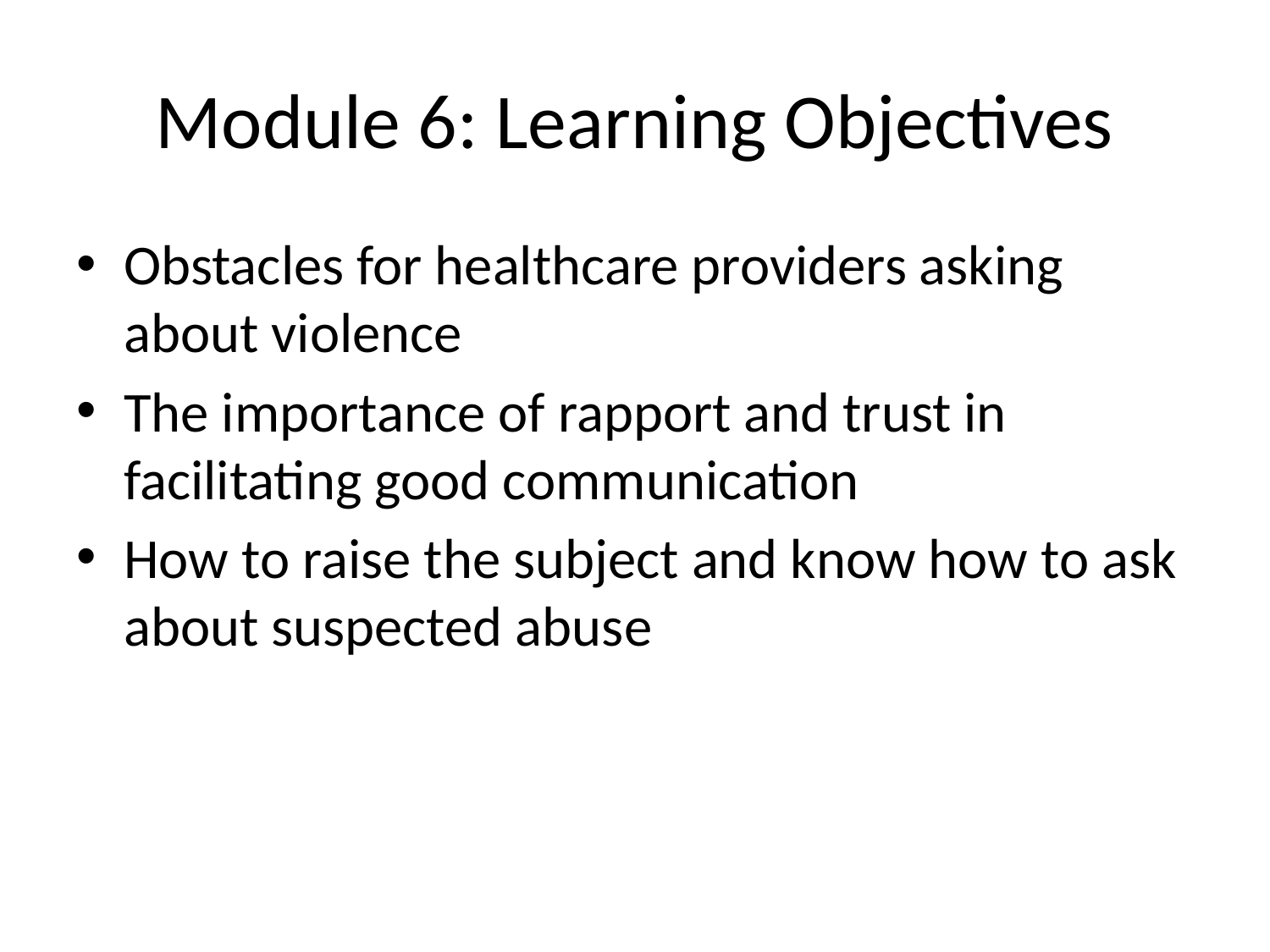

# Module 6: Learning Objectives
Obstacles for healthcare providers asking about violence
The importance of rapport and trust in facilitating good communication
How to raise the subject and know how to ask about suspected abuse